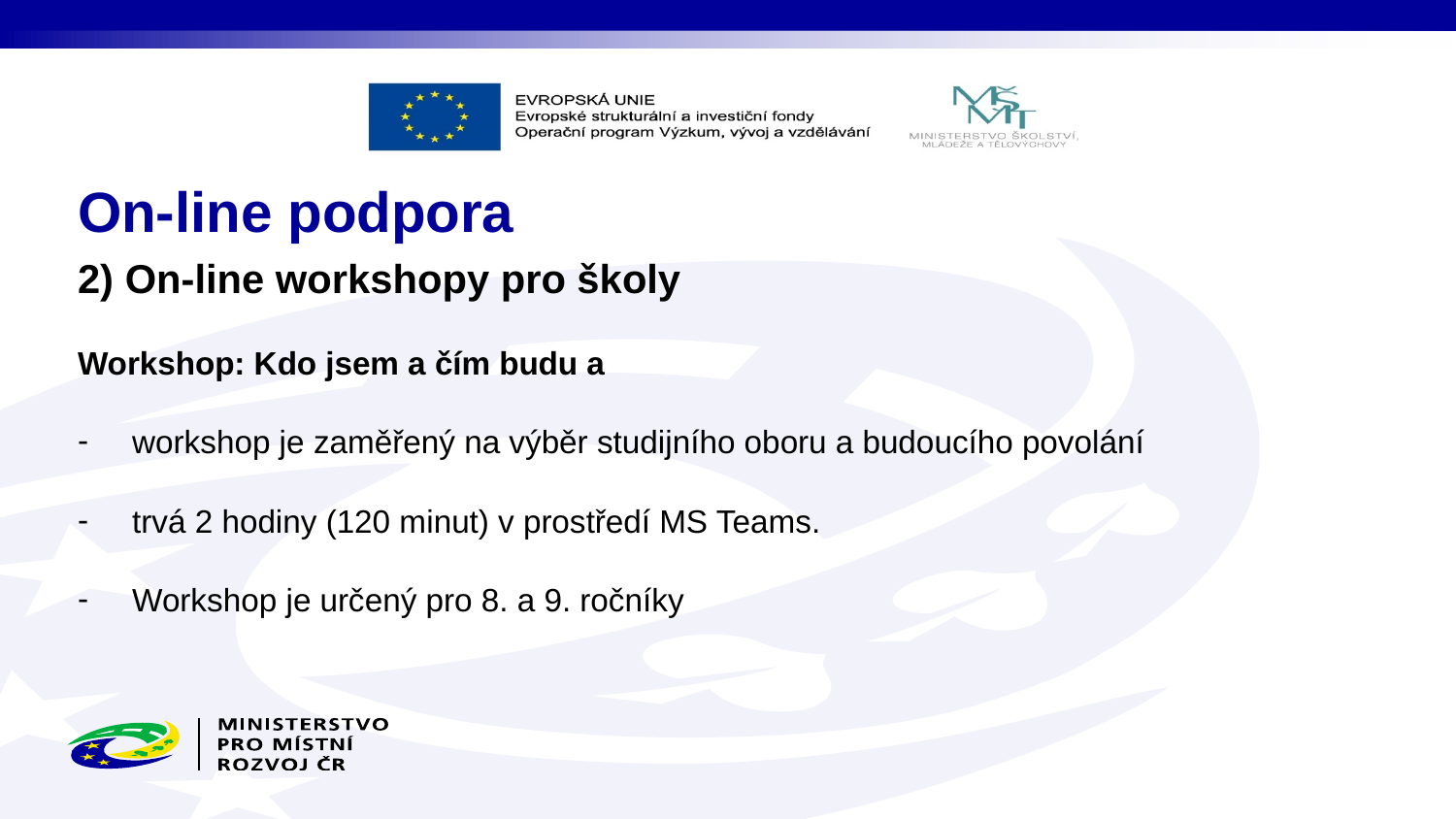

# On-line podpora
2) On-line workshopy pro školy
Workshop: Kdo jsem a čím budu a
workshop je zaměřený na výběr studijního oboru a budoucího povolání
trvá 2 hodiny (120 minut) v prostředí MS Teams.
Workshop je určený pro 8. a 9. ročníky